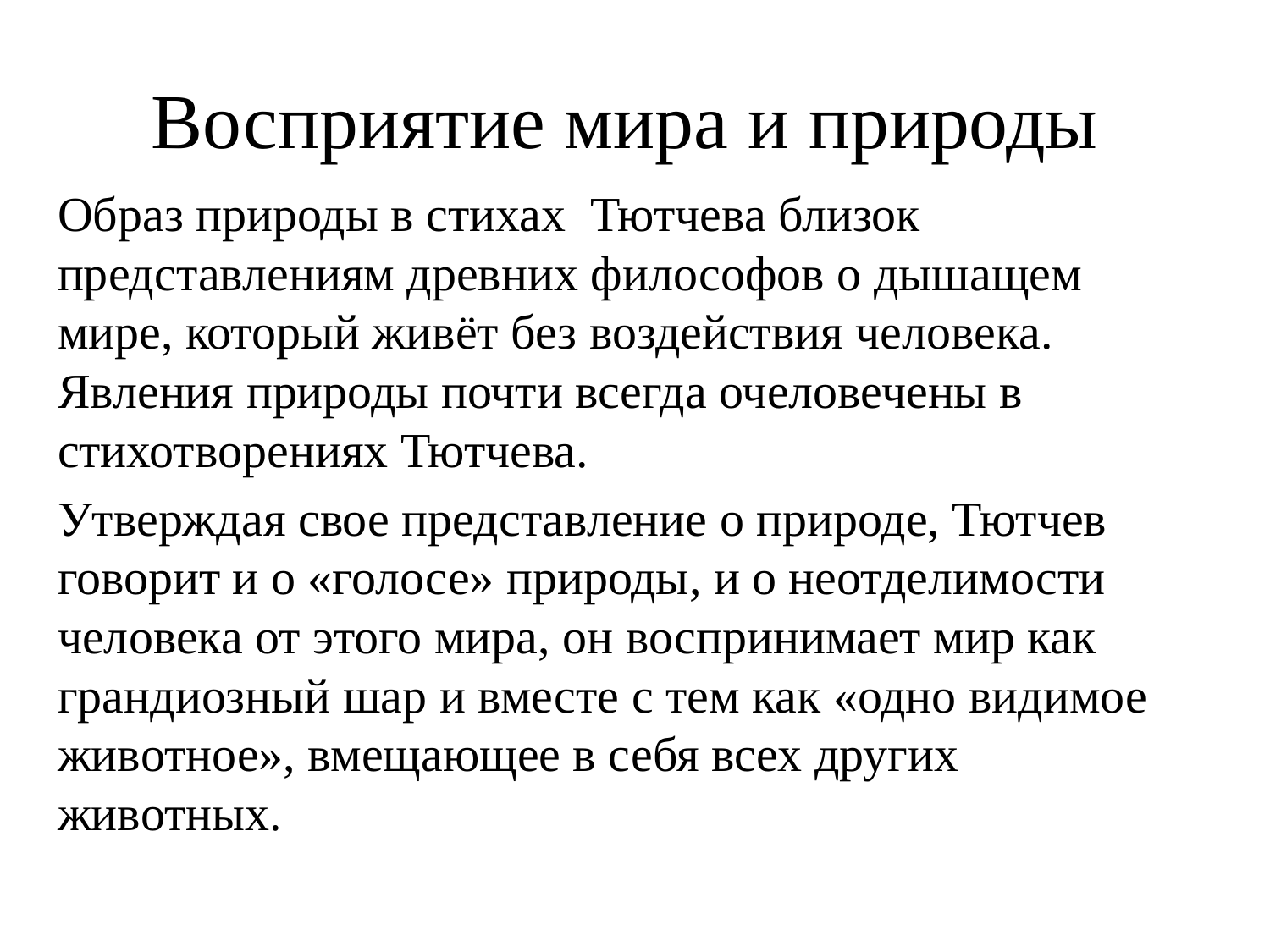

# Восприятие мира и природы
Образ природы в стихах  Тютчева близок представлениям древних философов о дышащем мире, который живёт без воздействия человека. Явления природы почти всегда очеловечены в стихотворениях Тютчева.
Утверждая свое представление о природе, Тютчев говорит и о «голосе» природы, и о неотделимости человека от этого мира, он воспринимает мир как грандиозный шар и вместе с тем как «одно видимое животное», вмещающее в себя всех других животных.